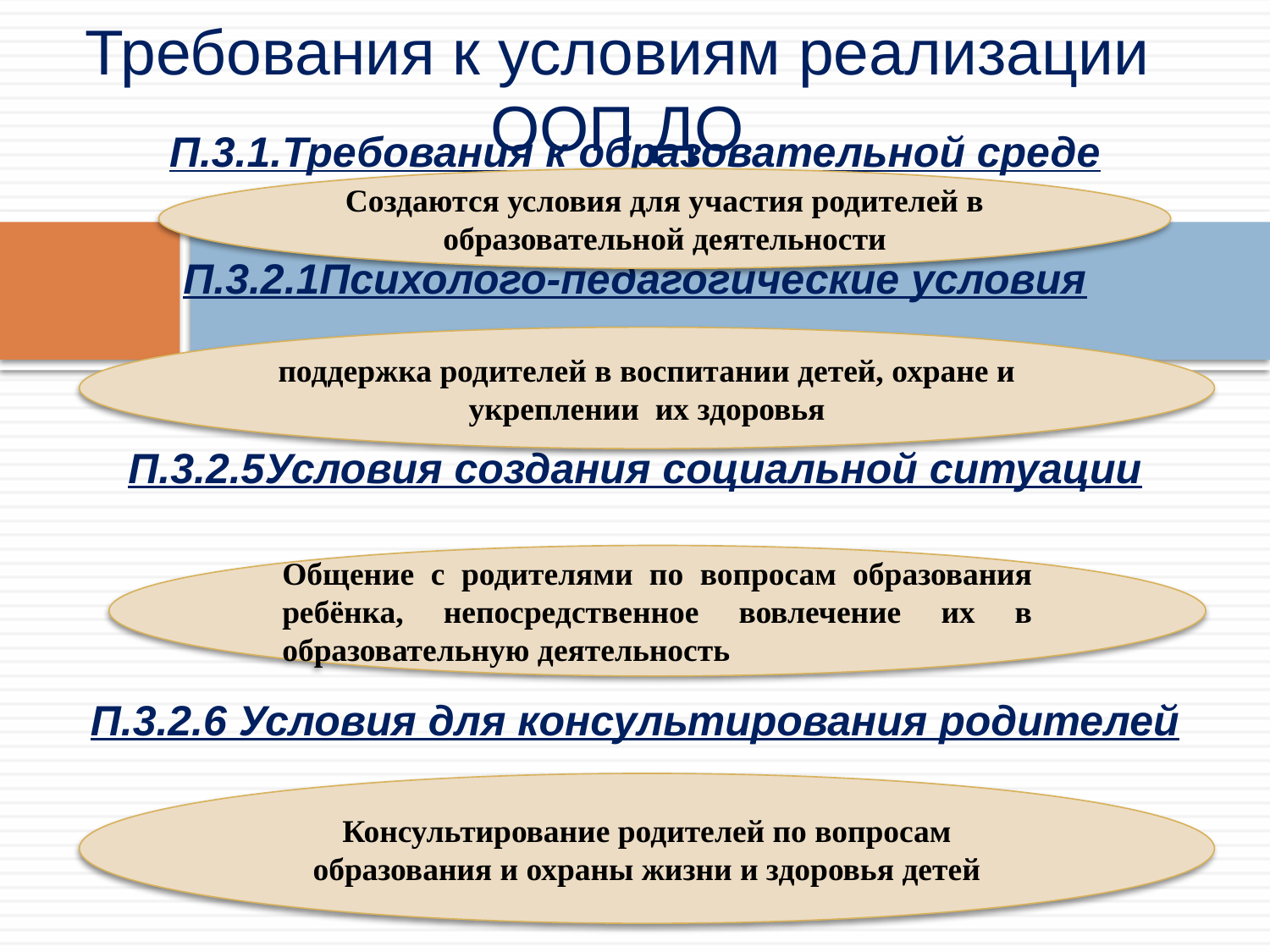

# Требования к условиям реализации ООП ДО
П.3.1.Требования к образовательной среде

П.3.2.1Психолого-педагогические условия

П.3.2.5Условия создания социальной ситуации

П.3.2.6 Условия для консультирования родителей

Создаются условия для участия родителей в образовательной деятельности
поддержка родителей в воспитании детей, охране и укреплении  их здоровья
Общение с родителями по вопросам образования ребёнка, непосредственное вовлечение их в образовательную деятельность
Консультирование родителей по вопросам образования и охраны жизни и здоровья детей